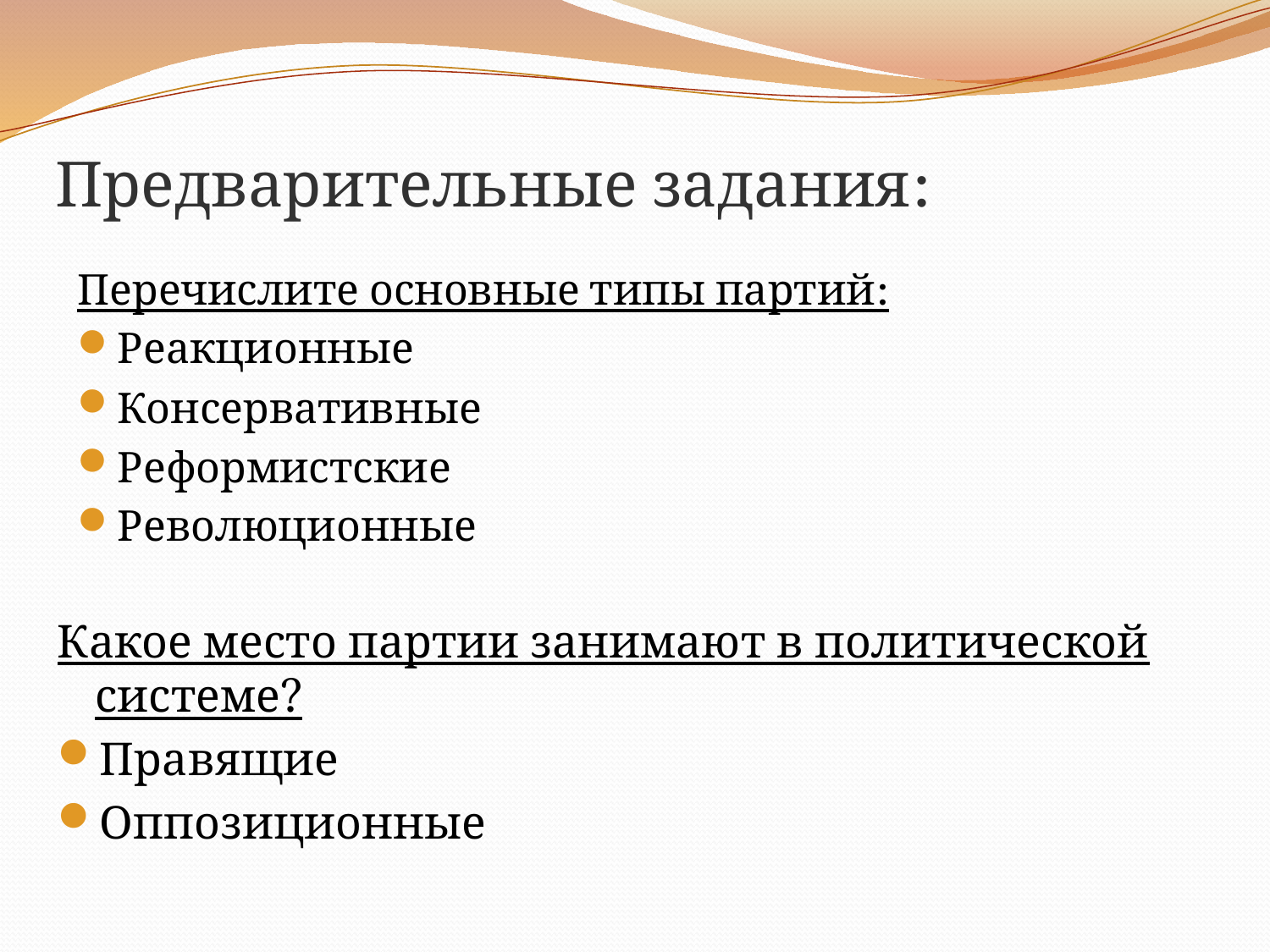

# Предварительные задания:
Перечислите основные типы партий:
Реакционные
Консервативные
Реформистские
Революционные
Какое место партии занимают в политической системе?
Правящие
Оппозиционные